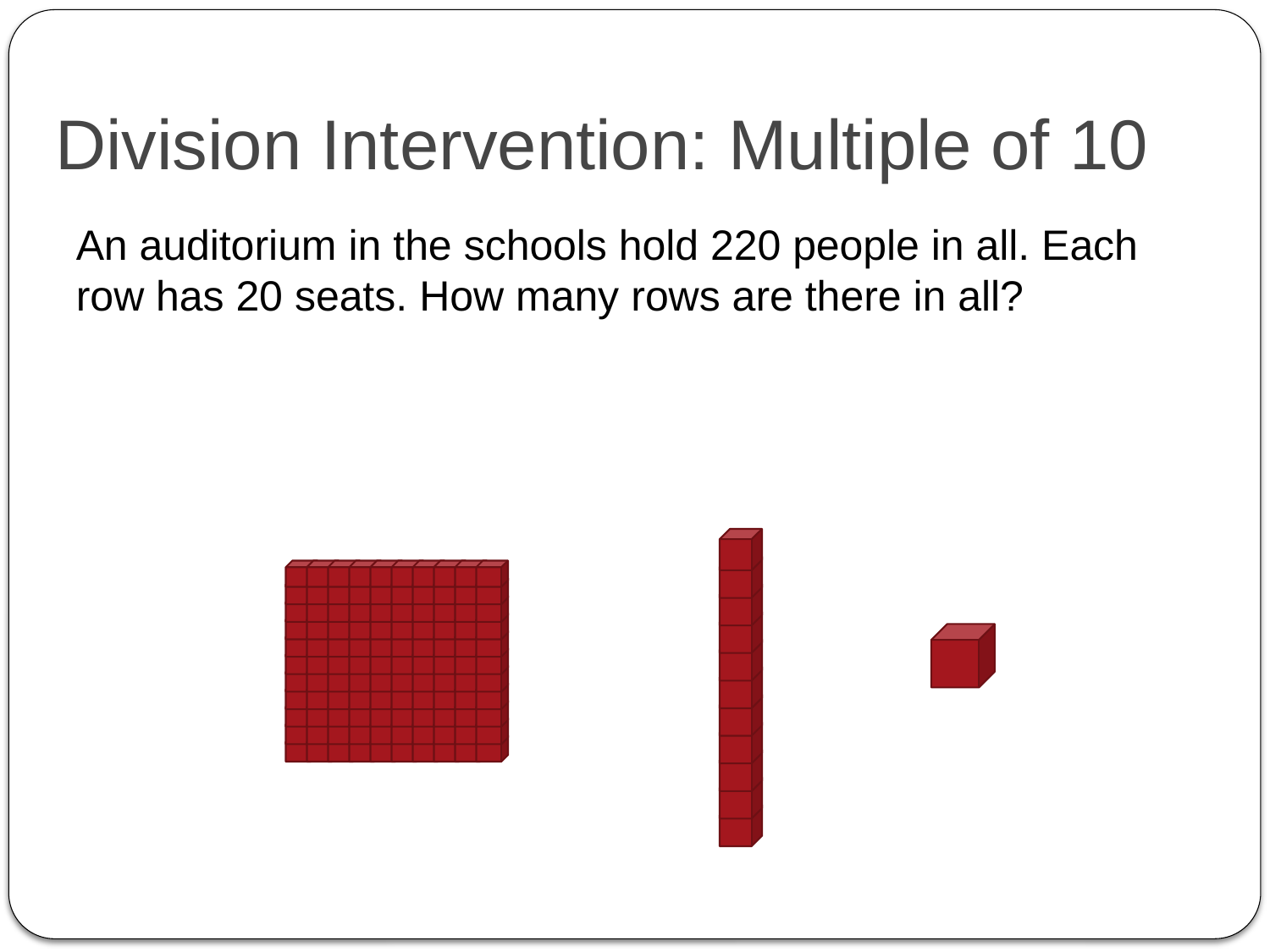

# Division Intervention: Multiple of 10
An auditorium in the schools hold 220 people in all. Each row has 20 seats. How many rows are there in all?